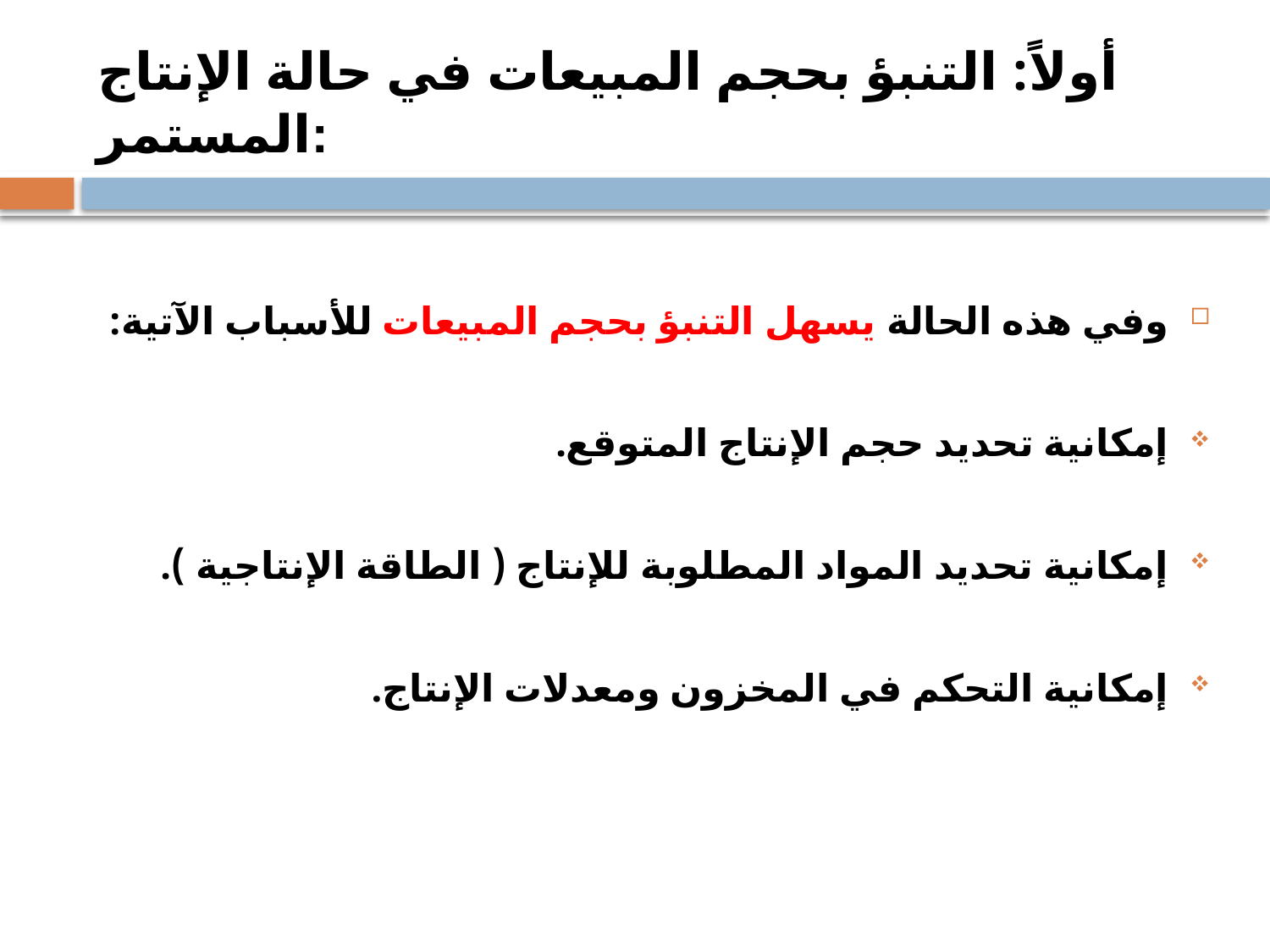

# أولاً: التنبؤ بحجم المبيعات في حالة الإنتاج المستمر:
وفي هذه الحالة يسهل التنبؤ بحجم المبيعات للأسباب الآتية:
إمكانية تحديد حجم الإنتاج المتوقع.
إمكانية تحديد المواد المطلوبة للإنتاج ( الطاقة الإنتاجية ).
إمكانية التحكم في المخزون ومعدلات الإنتاج.